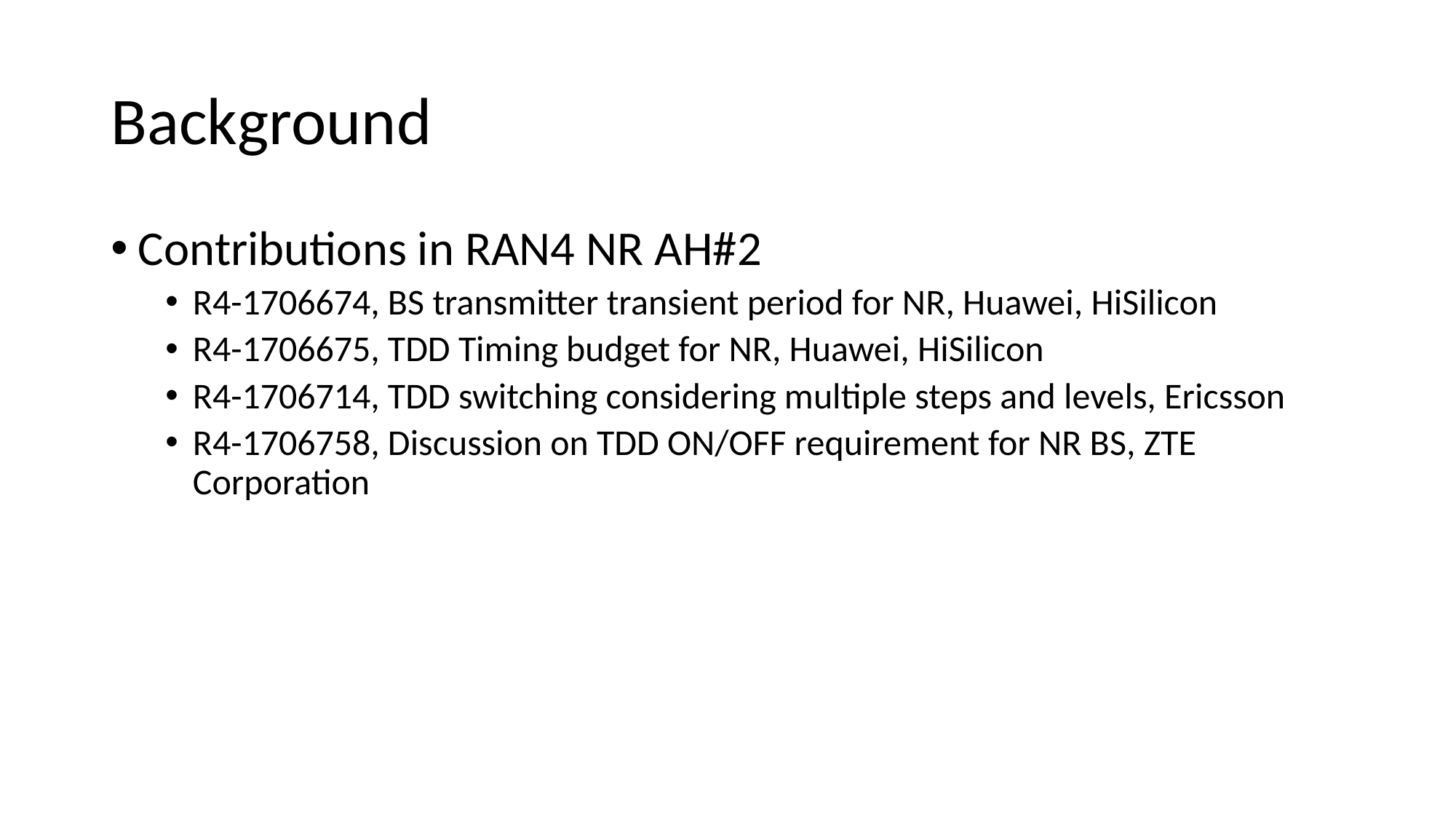

# Background
Contributions in RAN4 NR AH#2
R4-1706674, BS transmitter transient period for NR, Huawei, HiSilicon
R4-1706675, TDD Timing budget for NR, Huawei, HiSilicon
R4-1706714, TDD switching considering multiple steps and levels, Ericsson
R4-1706758, Discussion on TDD ON/OFF requirement for NR BS, ZTE Corporation